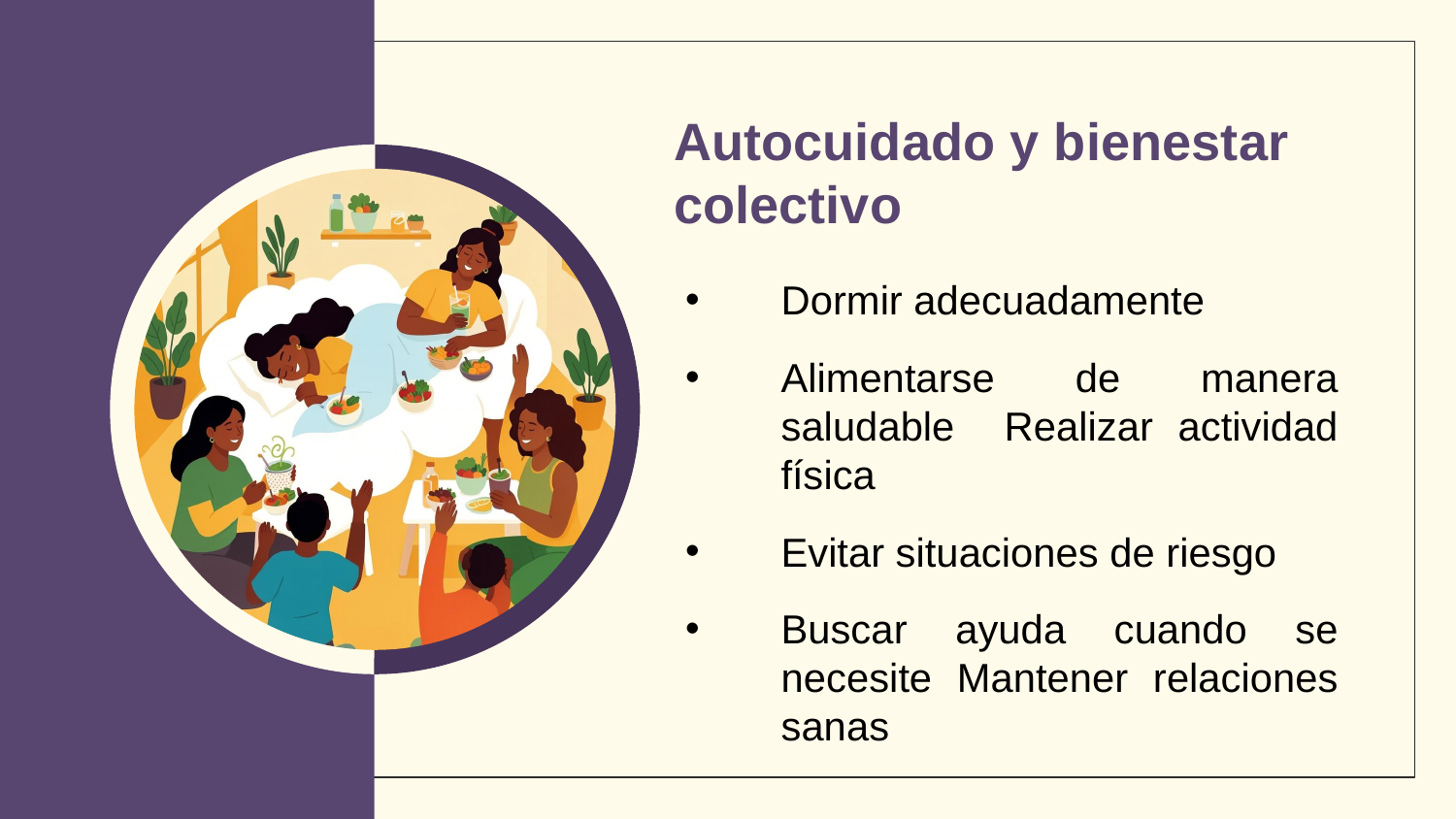

Autocuidado y bienestar colectivo

# Dormir adecuadamente
Alimentarse de manera saludable  Realizar actividad física
Evitar situaciones de riesgo
Buscar ayuda cuando se necesite Mantener relaciones sanas